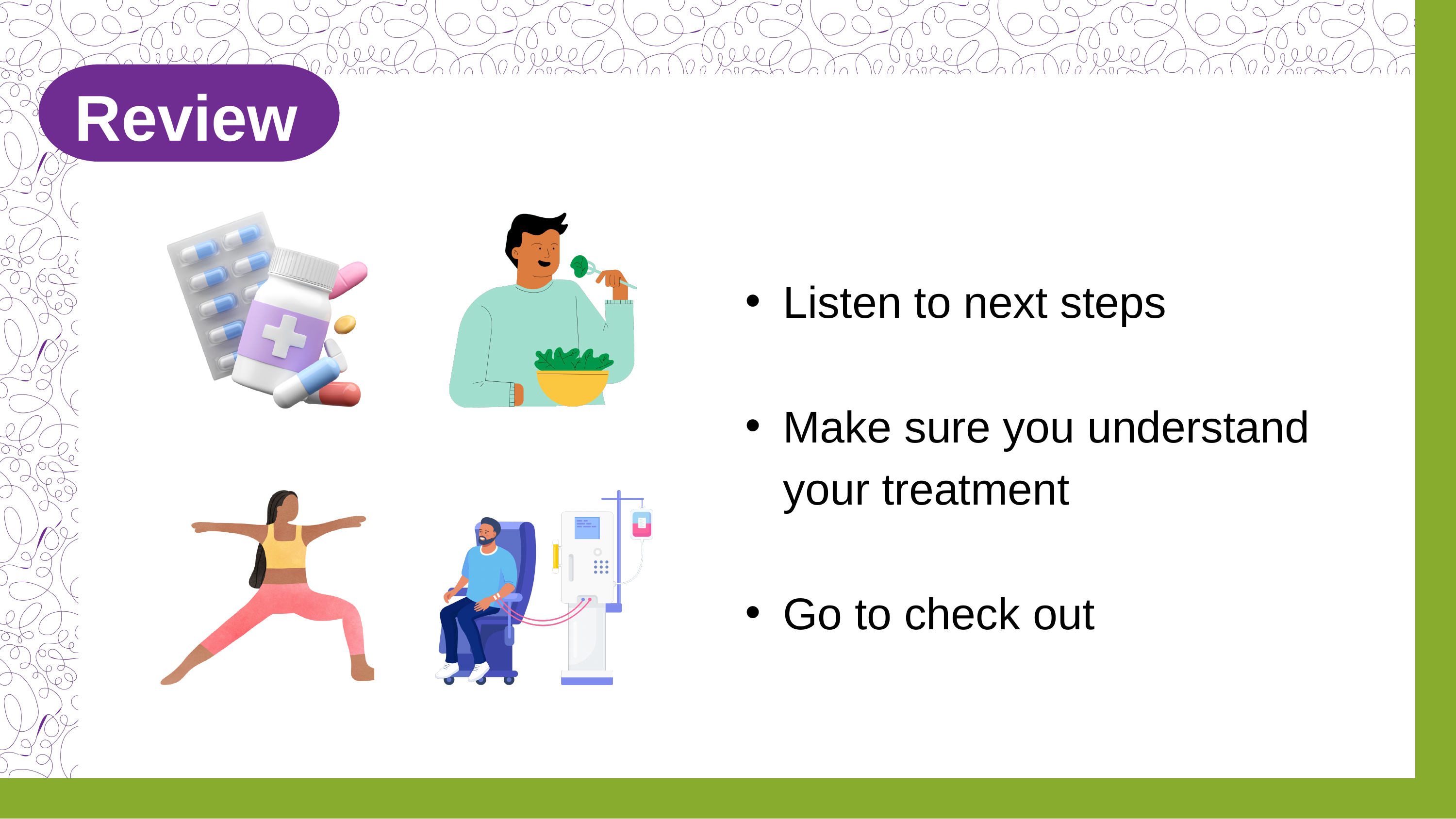

Review

Listen to next steps

Make sure you understand your treatment

Go to check out